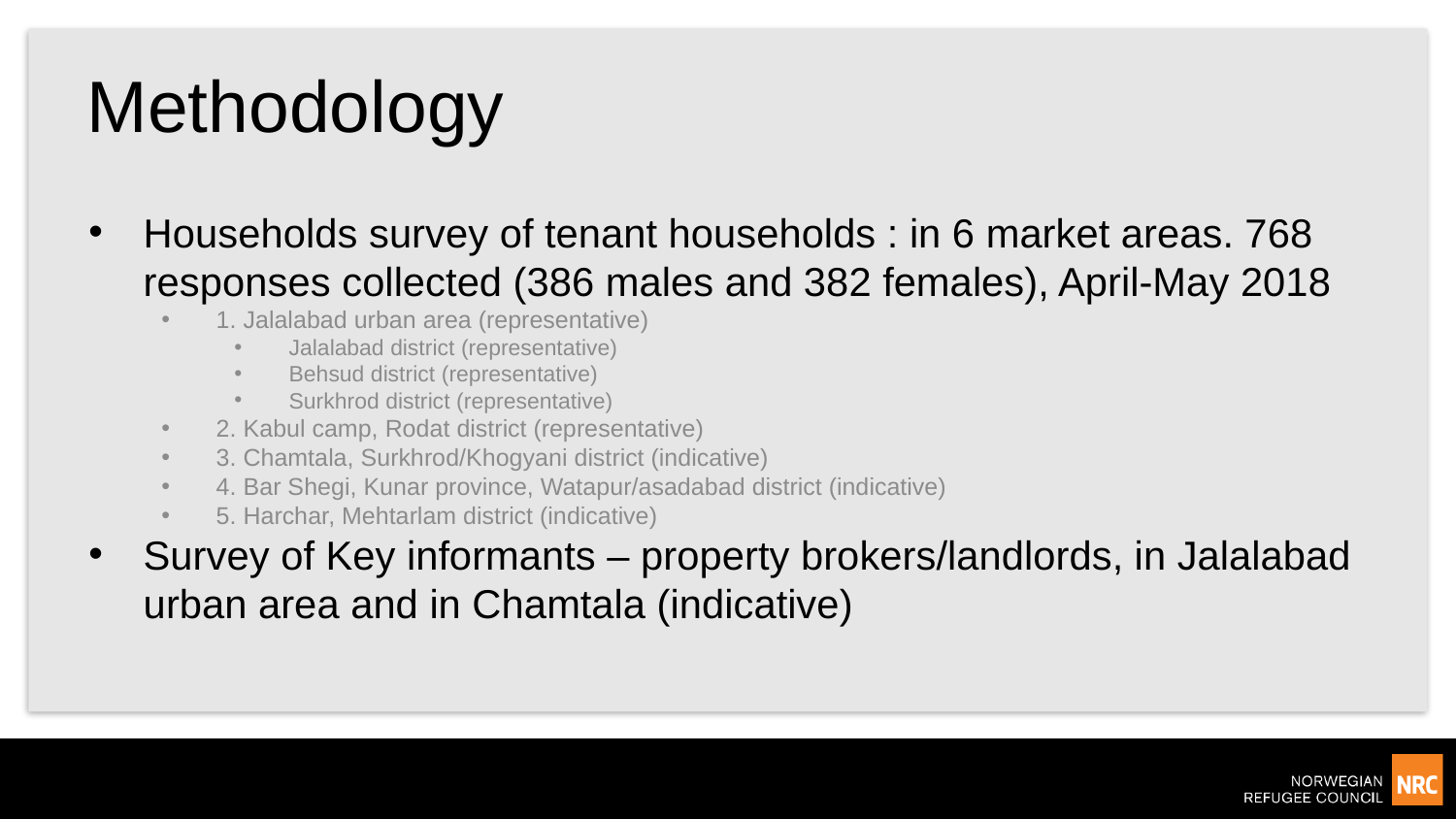

# Methodology
Households survey of tenant households : in 6 market areas. 768 responses collected (386 males and 382 females), April-May 2018
1. Jalalabad urban area (representative)
Jalalabad district (representative)
Behsud district (representative)
Surkhrod district (representative)
2. Kabul camp, Rodat district (representative)
3. Chamtala, Surkhrod/Khogyani district (indicative)
4. Bar Shegi, Kunar province, Watapur/asadabad district (indicative)
5. Harchar, Mehtarlam district (indicative)
Survey of Key informants – property brokers/landlords, in Jalalabad urban area and in Chamtala (indicative)